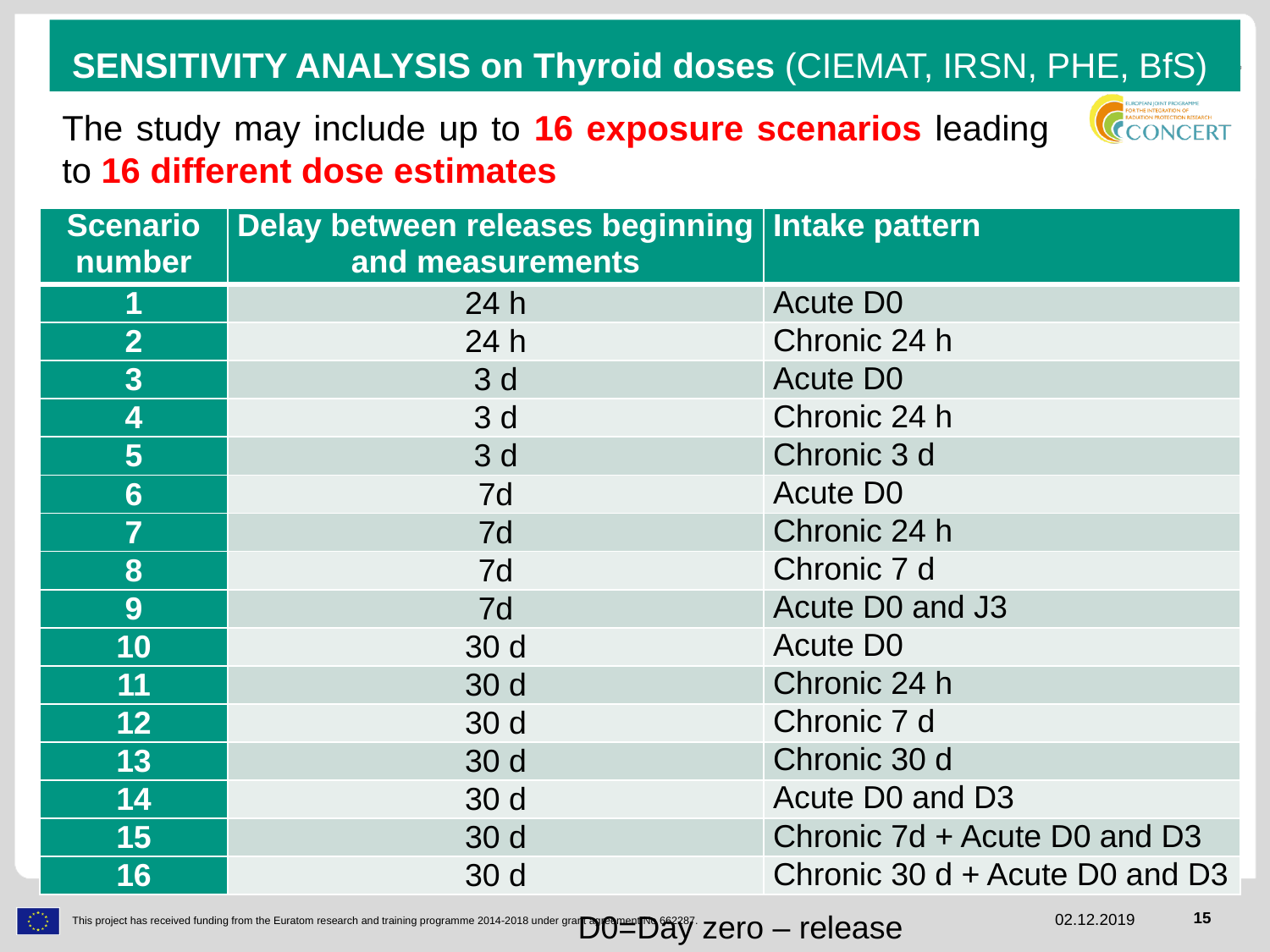

SENSITIVITY ANALYSIS on Thyroid doses (CIEMAT, IRSN, PHE, BfS)
Sensitivity Analysis. Uncertainties in estimation of thyroid doses
The study may include up to 16 exposure scenarios leading to 16 different dose estimates
| Scenario number | Delay between releases beginning and measurements | Intake pattern |
| --- | --- | --- |
| 1 | 24 h | Acute D0 |
| 2 | 24 h | Chronic 24 h |
| 3 | 3 d | Acute D0 |
| 4 | 3 d | Chronic 24 h |
| 5 | 3 d | Chronic 3 d |
| 6 | 7d | Acute D0 |
| 7 | 7d | Chronic 24 h |
| 8 | 7d | Chronic 7 d |
| 9 | 7d | Acute D0 and J3 |
| 10 | 30 d | Acute D0 |
| 11 | 30 d | Chronic 24 h |
| 12 | 30 d | Chronic 7 d |
| 13 | 30 d | Chronic 30 d |
| 14 | 30 d | Acute D0 and D3 |
| 15 | 30 d | Chronic 7d + Acute D0 and D3 |
| 16 | 30 d | Chronic 30 d + Acute D0 and D3 |
D0=Day zero – release